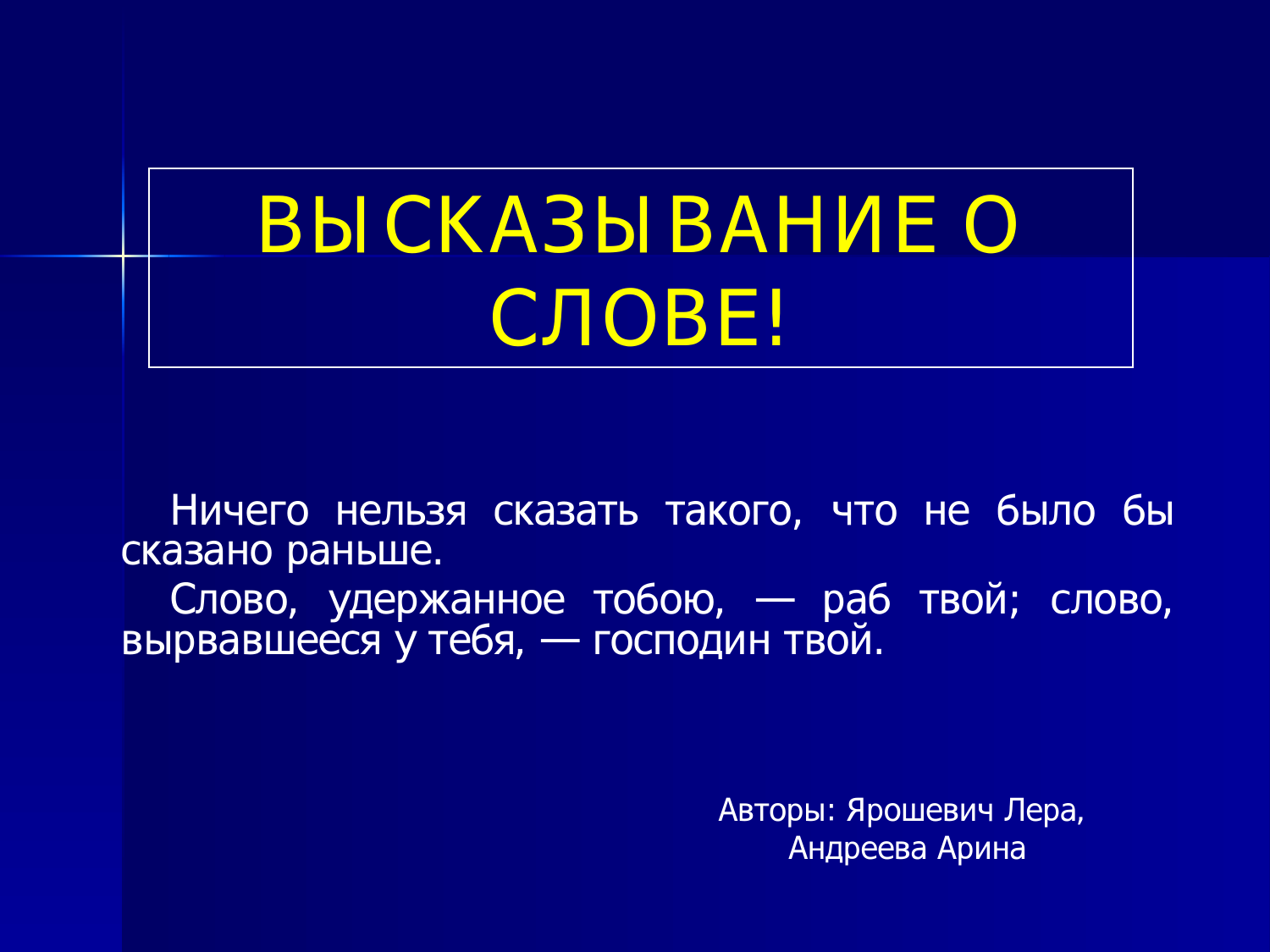

# ВЫСКАЗЫВАНИЕ О СЛОВЕ!
Ничего нельзя сказать такого, что не было бы сказано раньше.
Слово, удержанное тобою, — раб твой; слово, вырвавшееся у тебя, — господин твой.

Авторы: Ярошевич Лера,  Андреева Арина